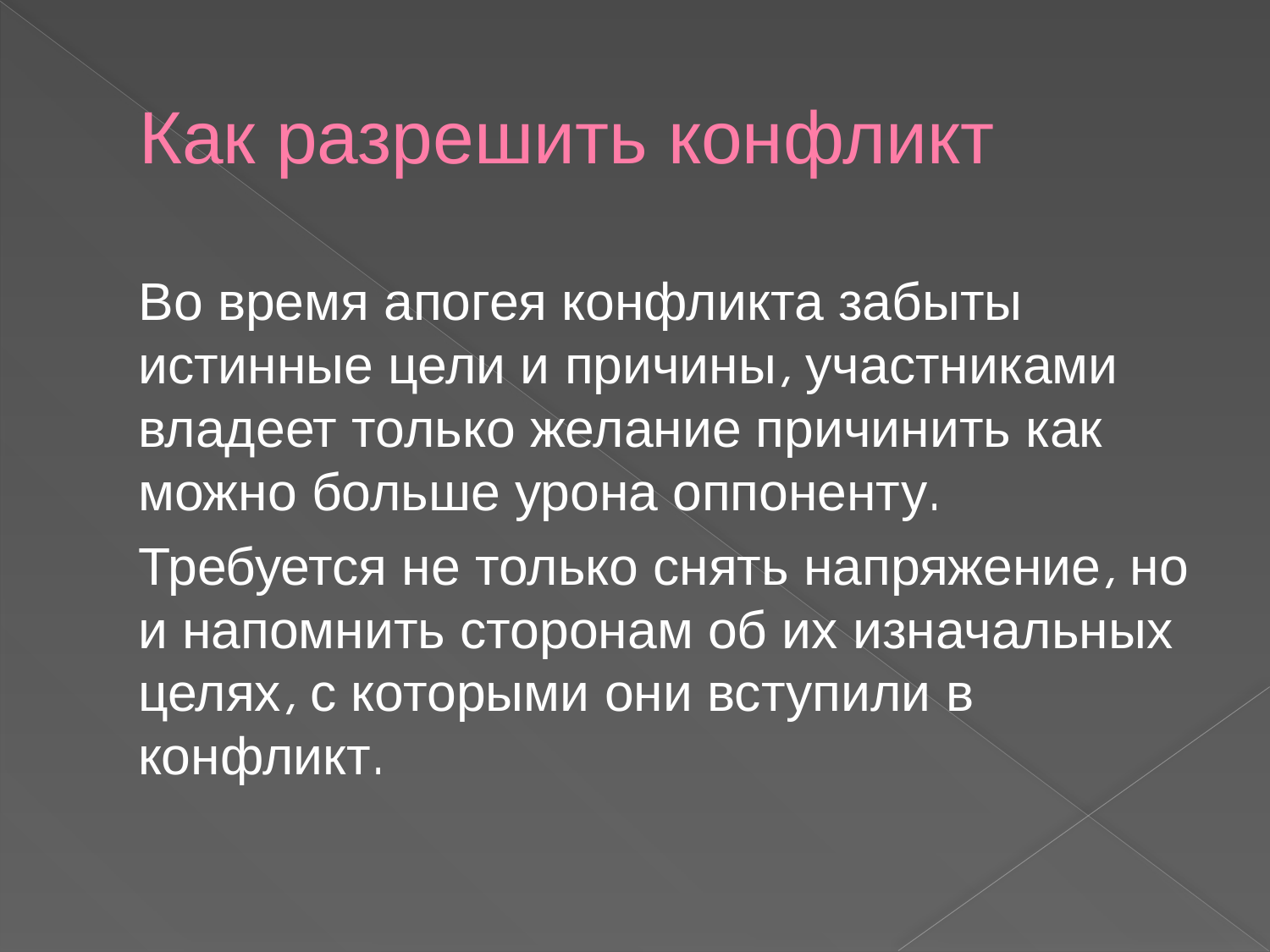

# Как разрешить конфликт
Во время апогея конфликта забыты истинные цели и причины, участниками владеет только желание причинить как можно больше урона оппоненту.
Требуется не только снять напряжение, но и напомнить сторонам об их изначальных целях, с которыми они вступили в конфликт.